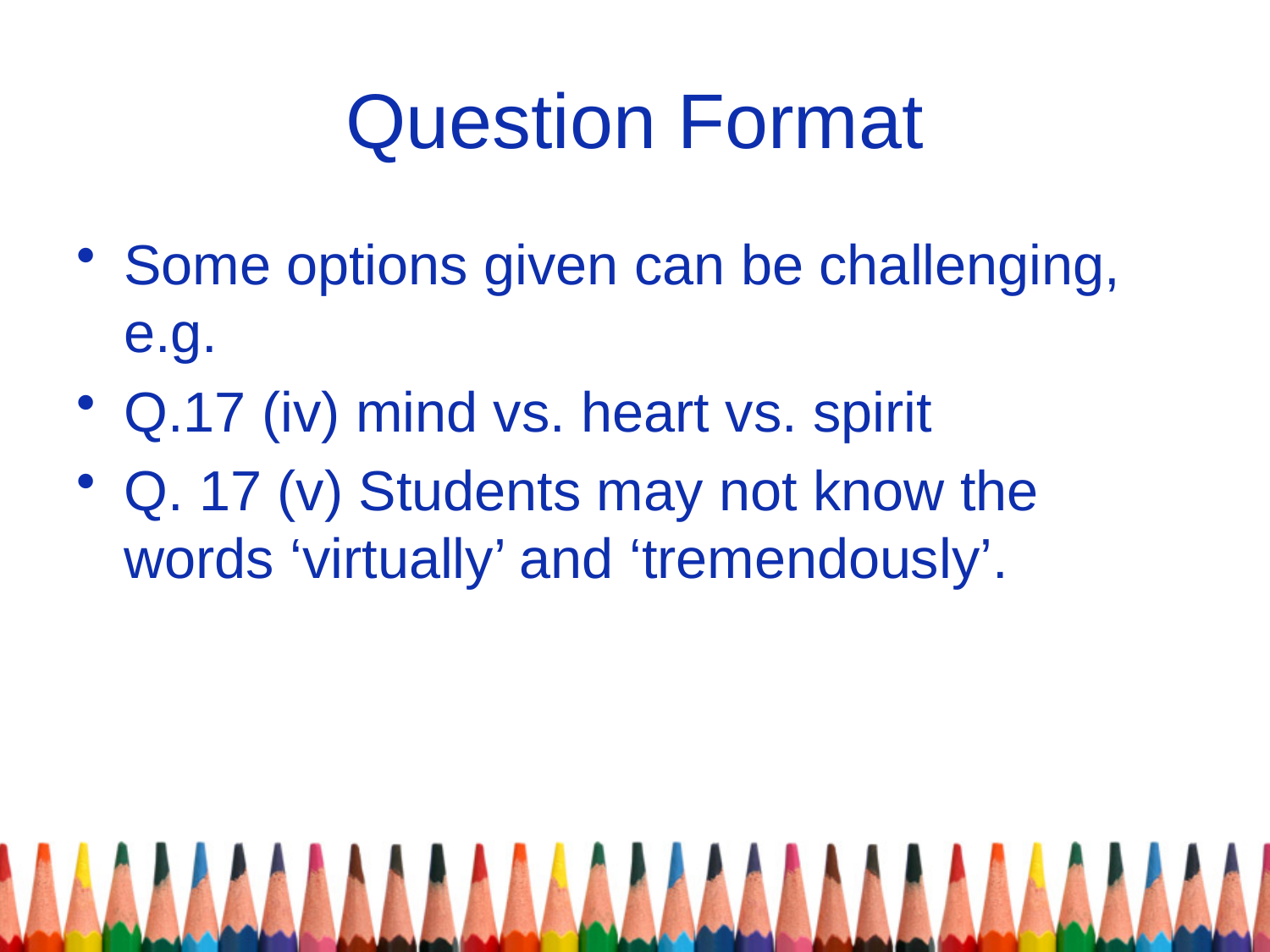

# Question Format
Some options given can be challenging, e.g.
Q.17 (iv) mind vs. heart vs. spirit
Q. 17 (v) Students may not know the words ‘virtually’ and ‘tremendously’.